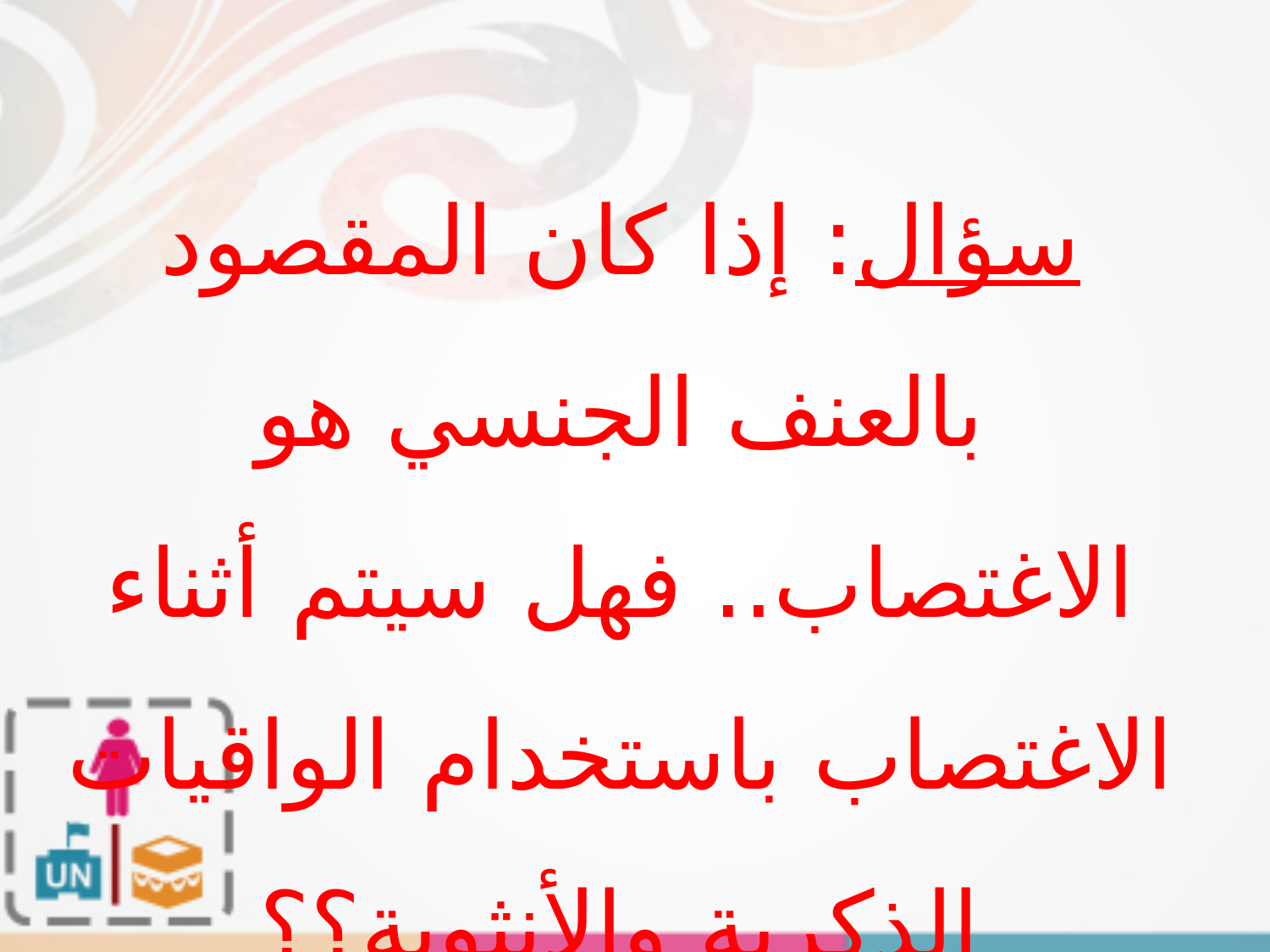

سؤال: إذا كان المقصود بالعنف الجنسي هو الاغتصاب.. فهل سيتم أثناء الاغتصاب باستخدام الواقيات الذكرية والأنثوية؟؟